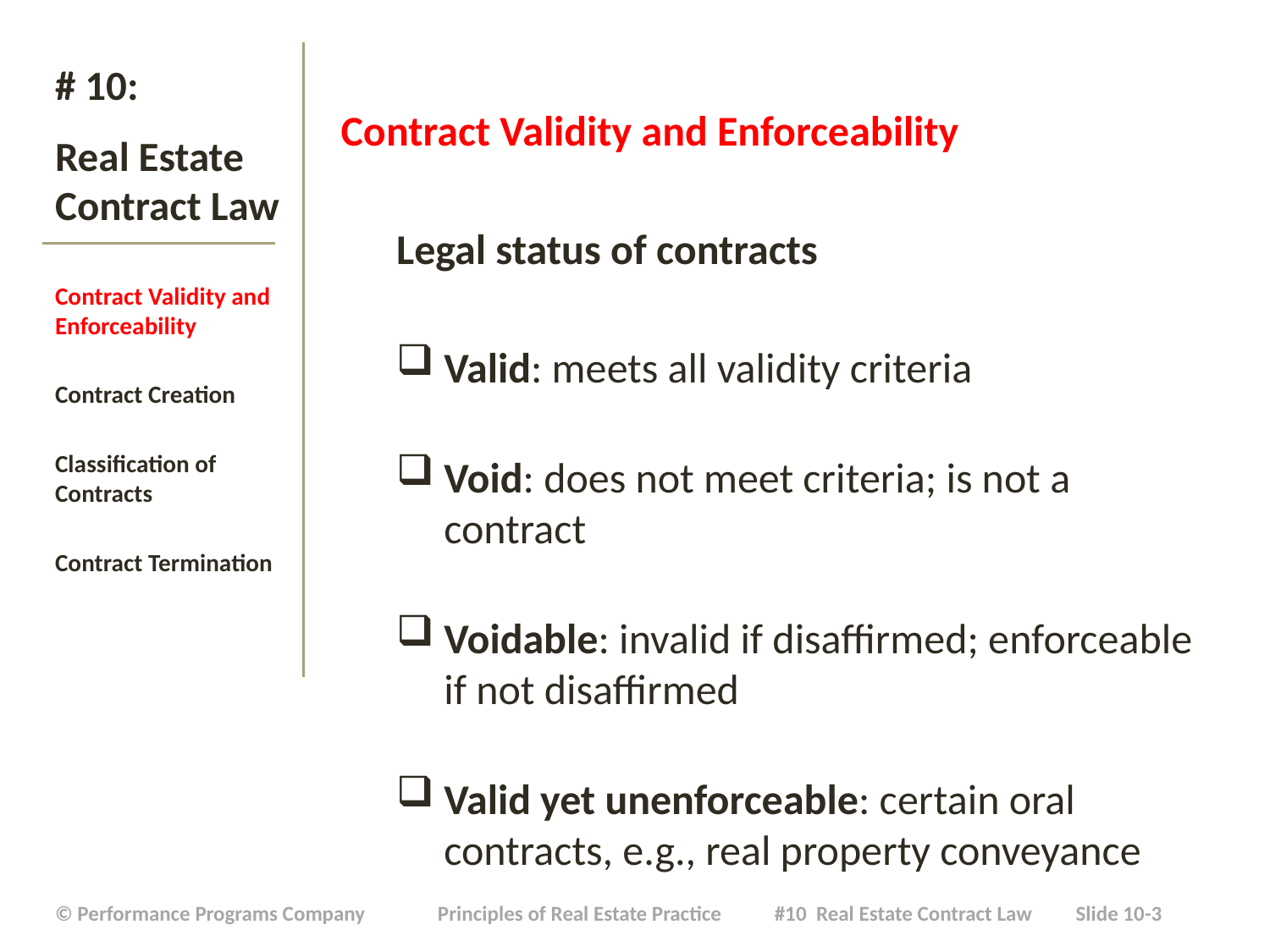

Contract Validity and Enforceability

Legal status of contracts

Valid: meets all validity criteria
Void: does not meet criteria; is not a contract
Voidable: invalid if disaffirmed; enforceable if not disaffirmed
Valid yet unenforceable: certain oral contracts, e.g., real property conveyance
# # 10: Real Estate Contract Law

Contract Validity and Enforceability

Contract Creation

Classification of Contracts

Contract Termination

| © Performance Programs Company Principles of Real Estate Practice #10 Real Estate Contract Law Slide 10-3 |
| --- |